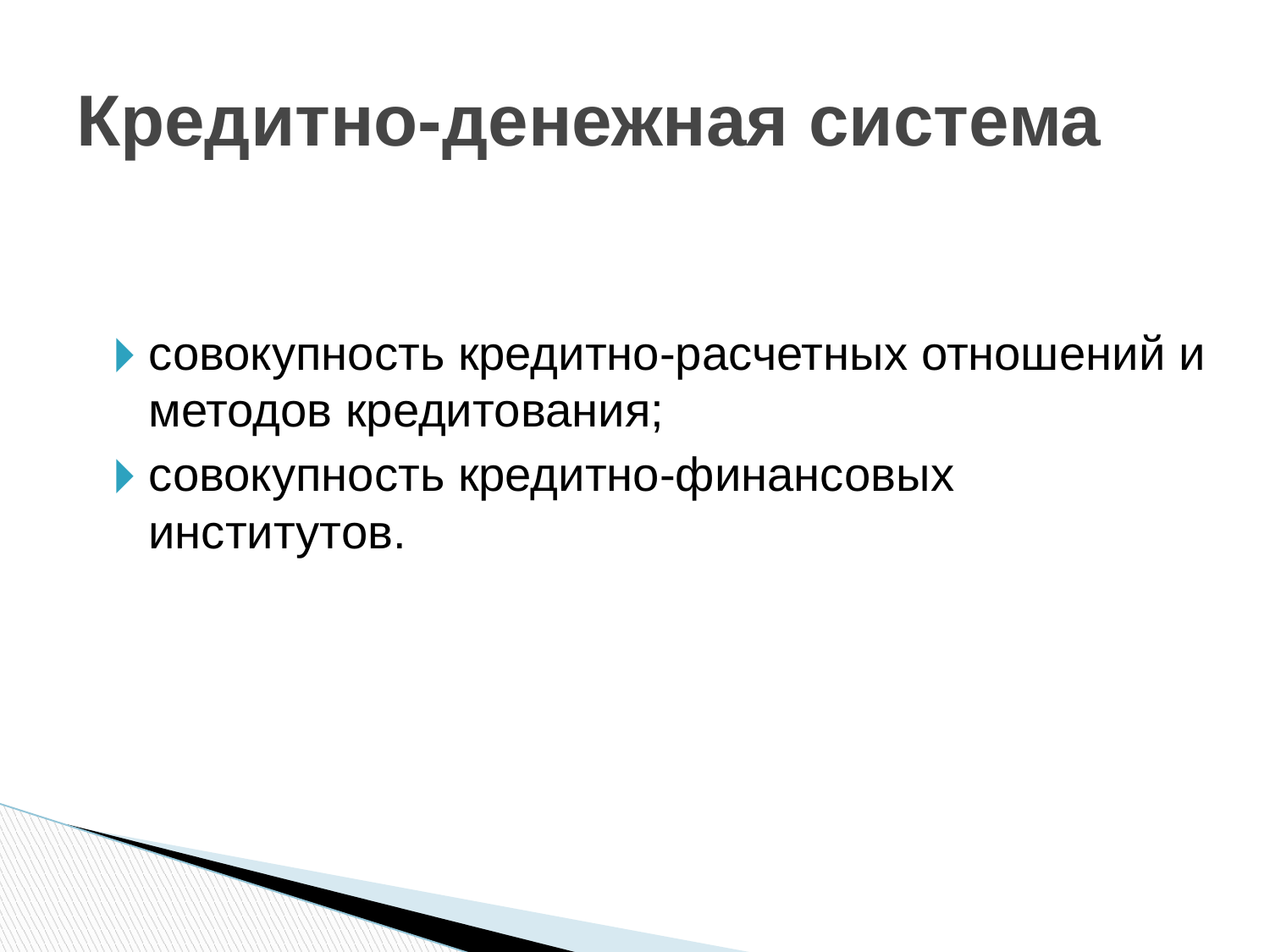

# Кредитно-денежная система
совокупность кредитно-расчетных отношений и методов кредитования;
совокупность кредитно-финансовых институтов.